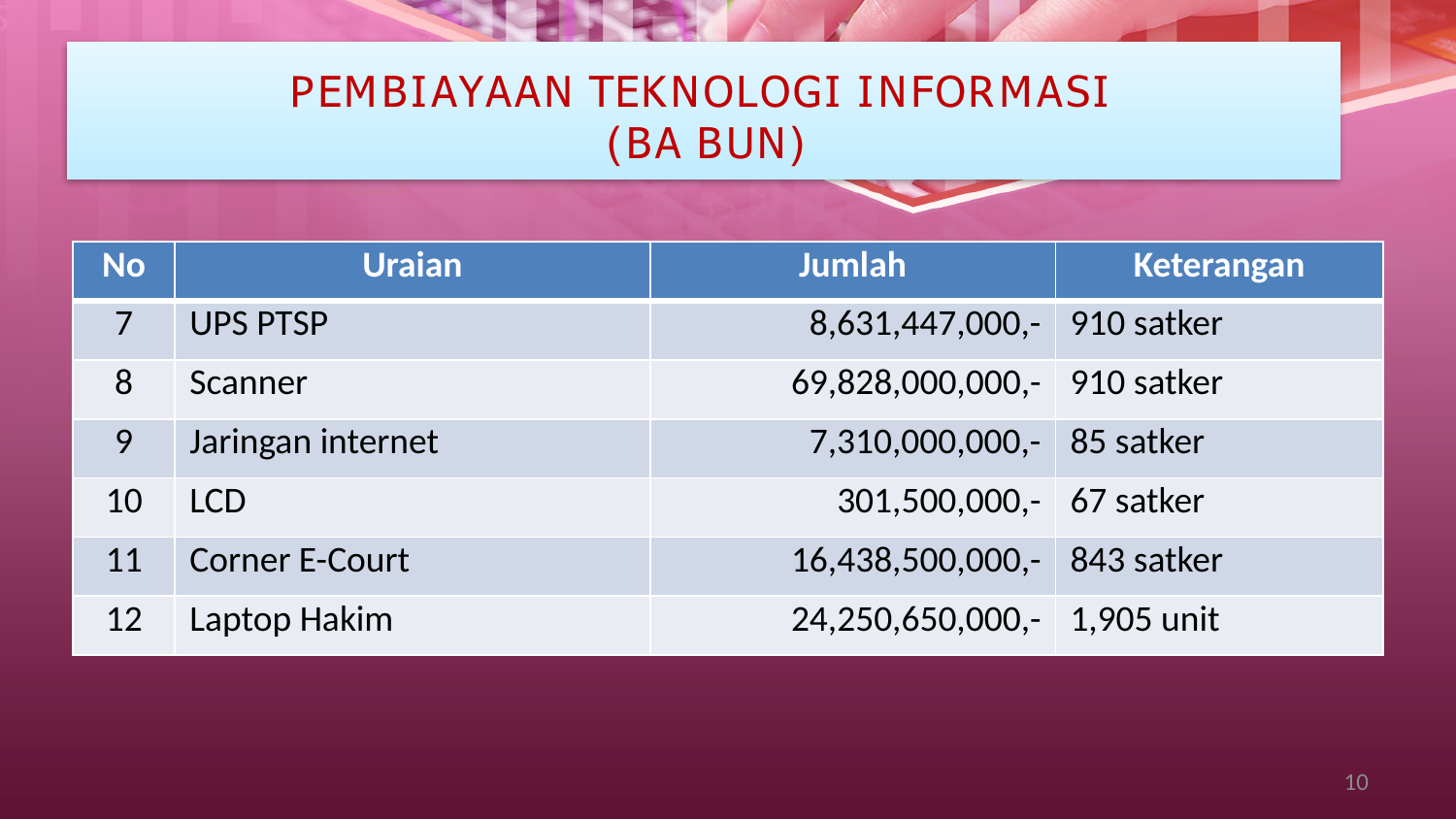

PEMBIAYAAN TEKNOLOGI INFORMASI
 (BA BUN)
| No | Uraian | Jumlah | Keterangan |
| --- | --- | --- | --- |
| 7 | UPS PTSP | 8,631,447,000,- | 910 satker |
| 8 | Scanner | 69,828,000,000,- | 910 satker |
| 9 | Jaringan internet | 7,310,000,000,- | 85 satker |
| 10 | LCD | 301,500,000,- | 67 satker |
| 11 | Corner E-Court | 16,438,500,000,- | 843 satker |
| 12 | Laptop Hakim | 24,250,650,000,- | 1,905 unit |
10